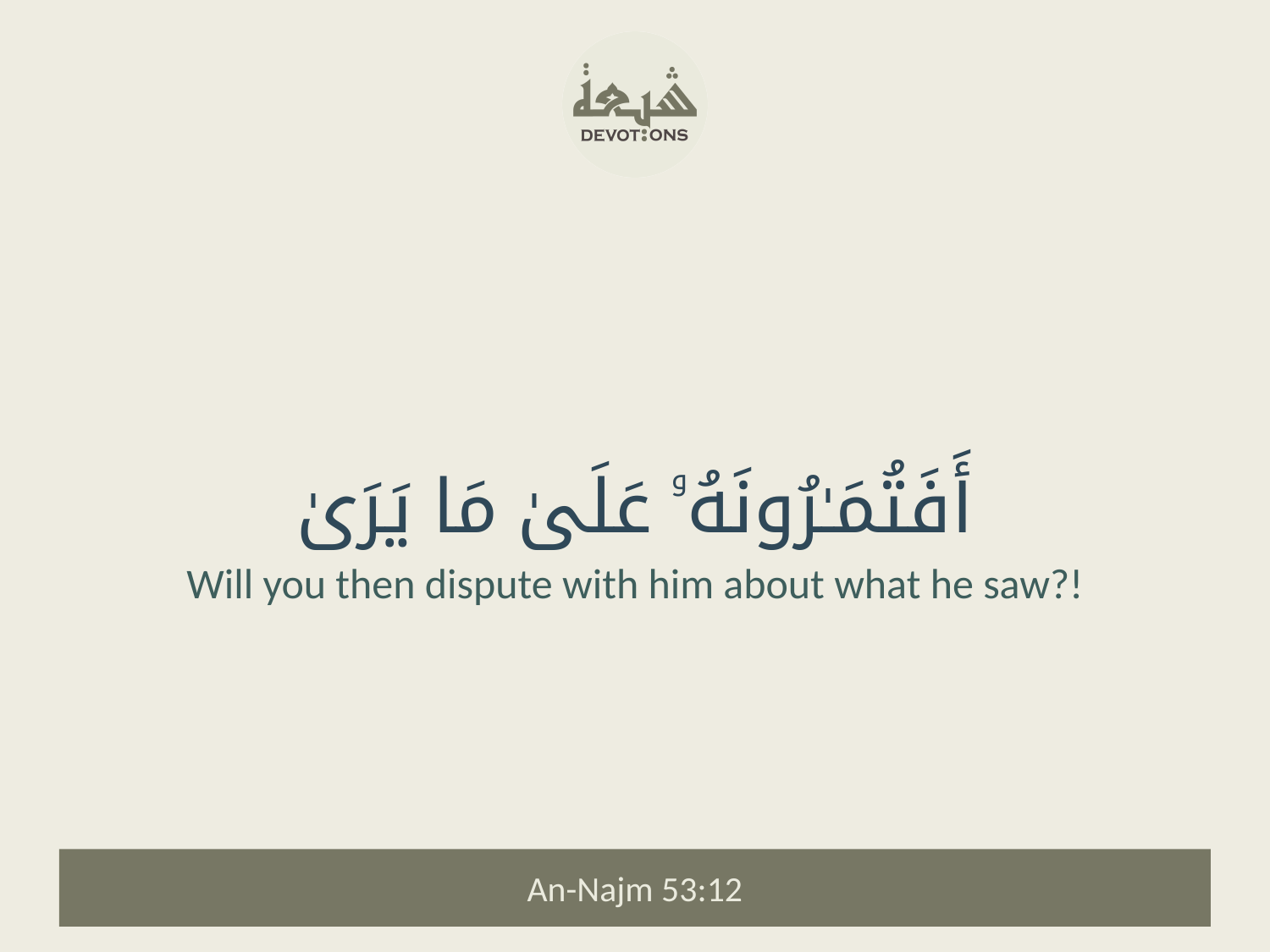

أَفَتُمَـٰرُونَهُۥ عَلَىٰ مَا يَرَىٰ
Will you then dispute with him about what he saw?!
An-Najm 53:12